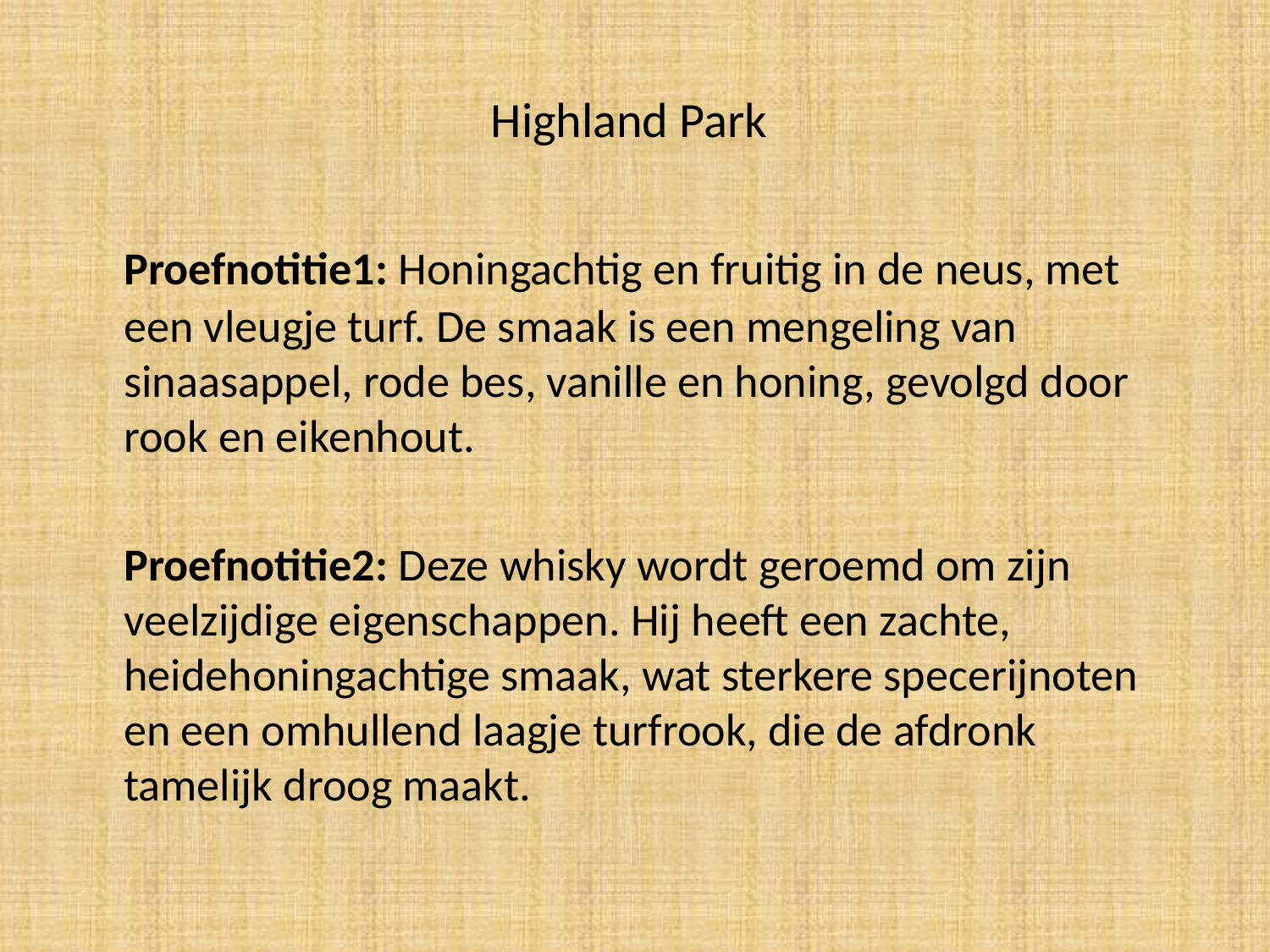

# Highland Park
	Proefnotitie1: Honingachtig en fruitig in de neus, met een vleugje turf. De smaak is een mengeling van sinaasappel, rode bes, vanille en honing, gevolgd door rook en eikenhout.

	Proefnotitie2: Deze whisky wordt geroemd om zijn veelzijdige eigenschappen. Hij heeft een zachte, heidehoningachtige smaak, wat sterkere specerijnoten en een omhullend laagje turfrook, die de afdronk tamelijk droog maakt.